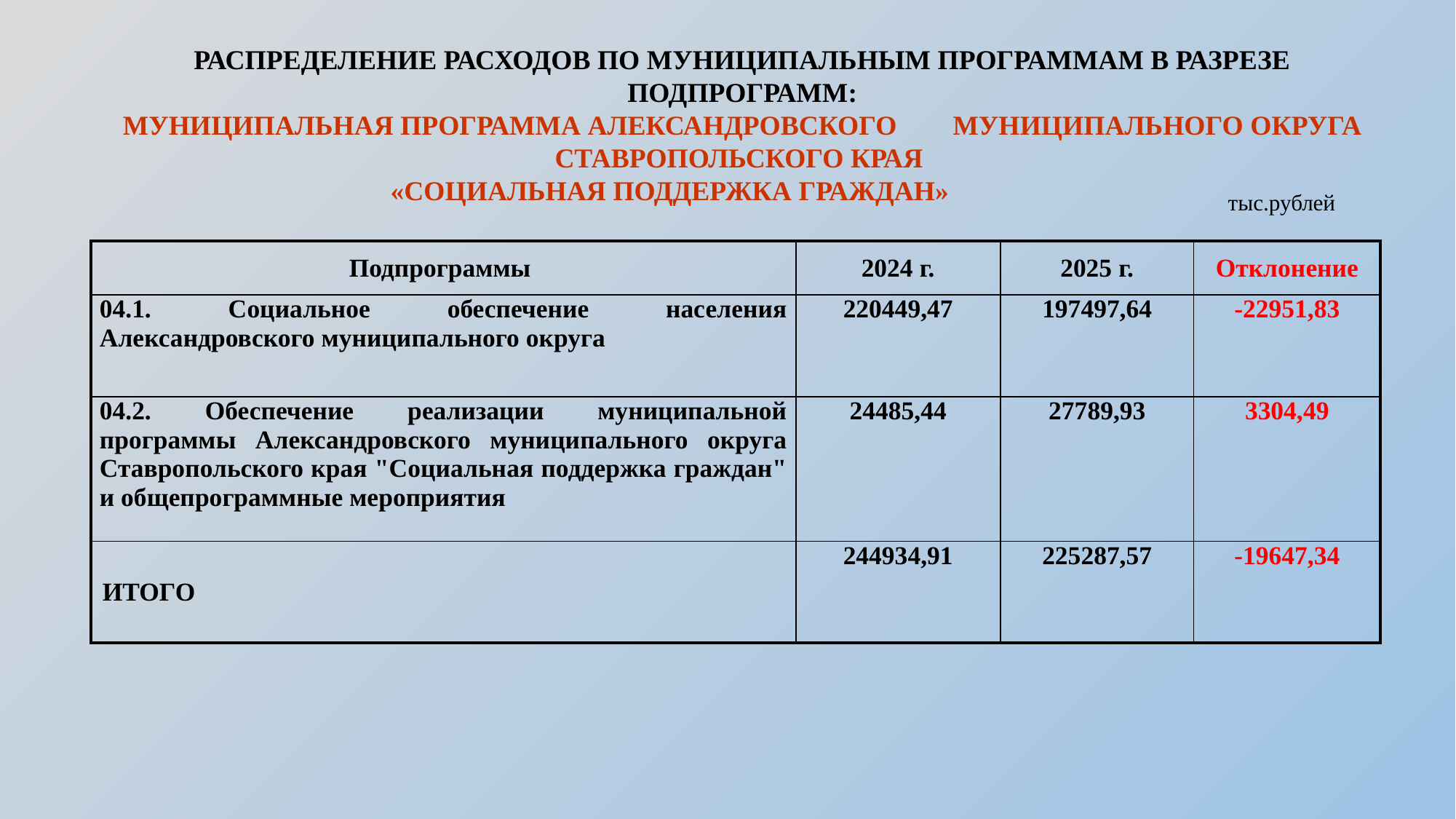

РАСПРЕДЕЛЕНИЕ РАСХОДОВ ПО МУНИЦИПАЛЬНЫМ ПРОГРАММАМ В РАЗРЕЗЕ ПОДПРОГРАММ:
МУНИЦИПАЛЬНАЯ ПРОГРАММА АЛЕКСАНДРОВСКОГО        МУНИЦИПАЛЬНОГО ОКРУГА СТАВРОПОЛЬСКОГО КРАЯ
«СОЦИАЛЬНАЯ ПОДДЕРЖКА ГРАЖДАН»
тыс.рублей
| Подпрограммы | 2024 г. | 2025 г. | Отклонение |
| --- | --- | --- | --- |
| 04.1. Социальное обеспечение населения Александровского муниципального округа | 220449,47 | 197497,64 | -22951,83 |
| 04.2. Обеспечение реализации муниципальной программы Александровского муниципального округа Ставропольского края "Социальная поддержка граждан" и общепрограммные мероприятия | 24485,44 | 27789,93 | 3304,49 |
| ИТОГО | 244934,91 | 225287,57 | -19647,34 |